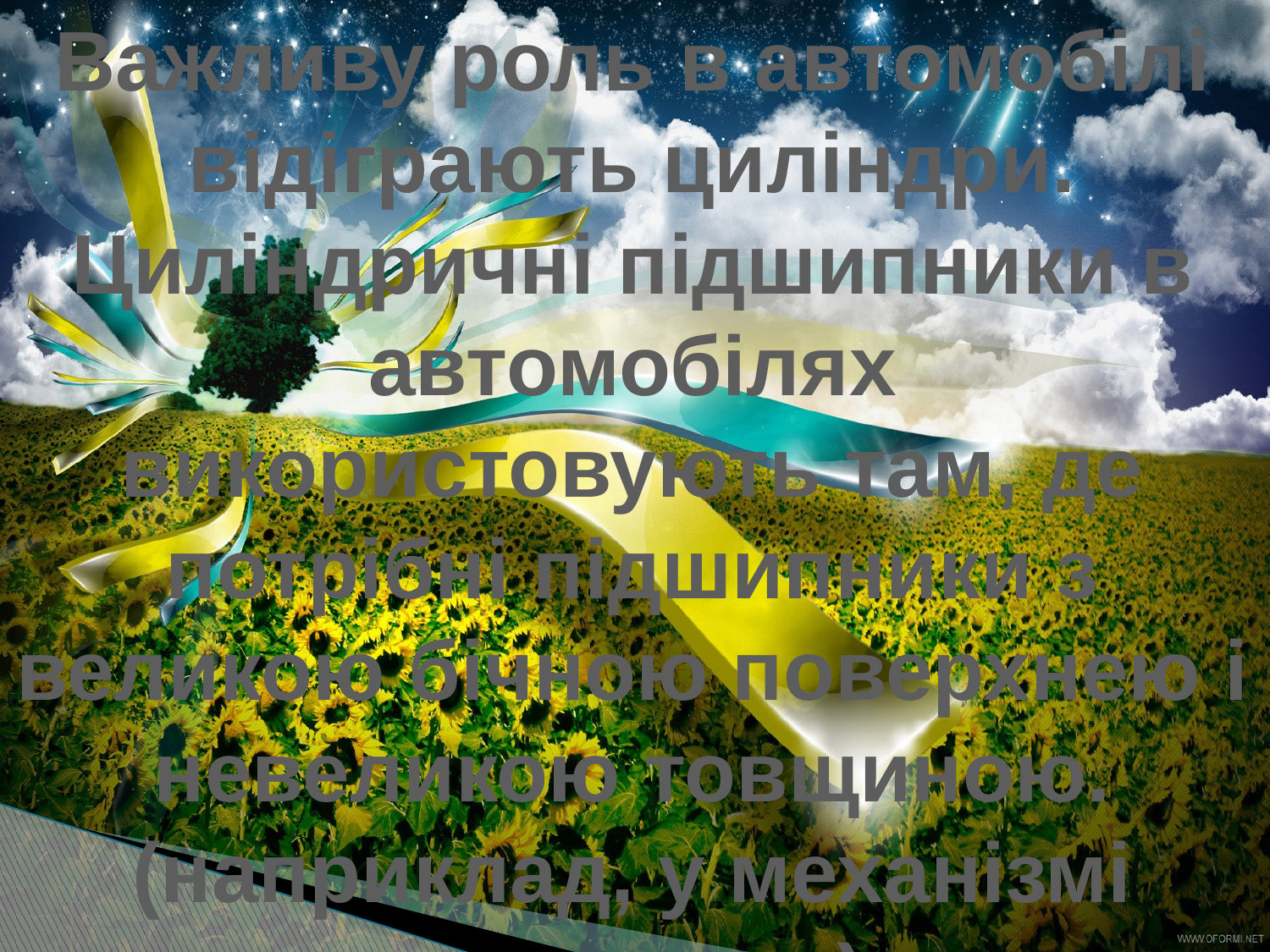

Важливу роль в автомобілі відіграють циліндри. Циліндричні підшипники в автомобілях використовують там, де потрібні підшипники з великою бічною поверхнею і невеликою товщиною. (наприклад, у механізмі зчеплення)